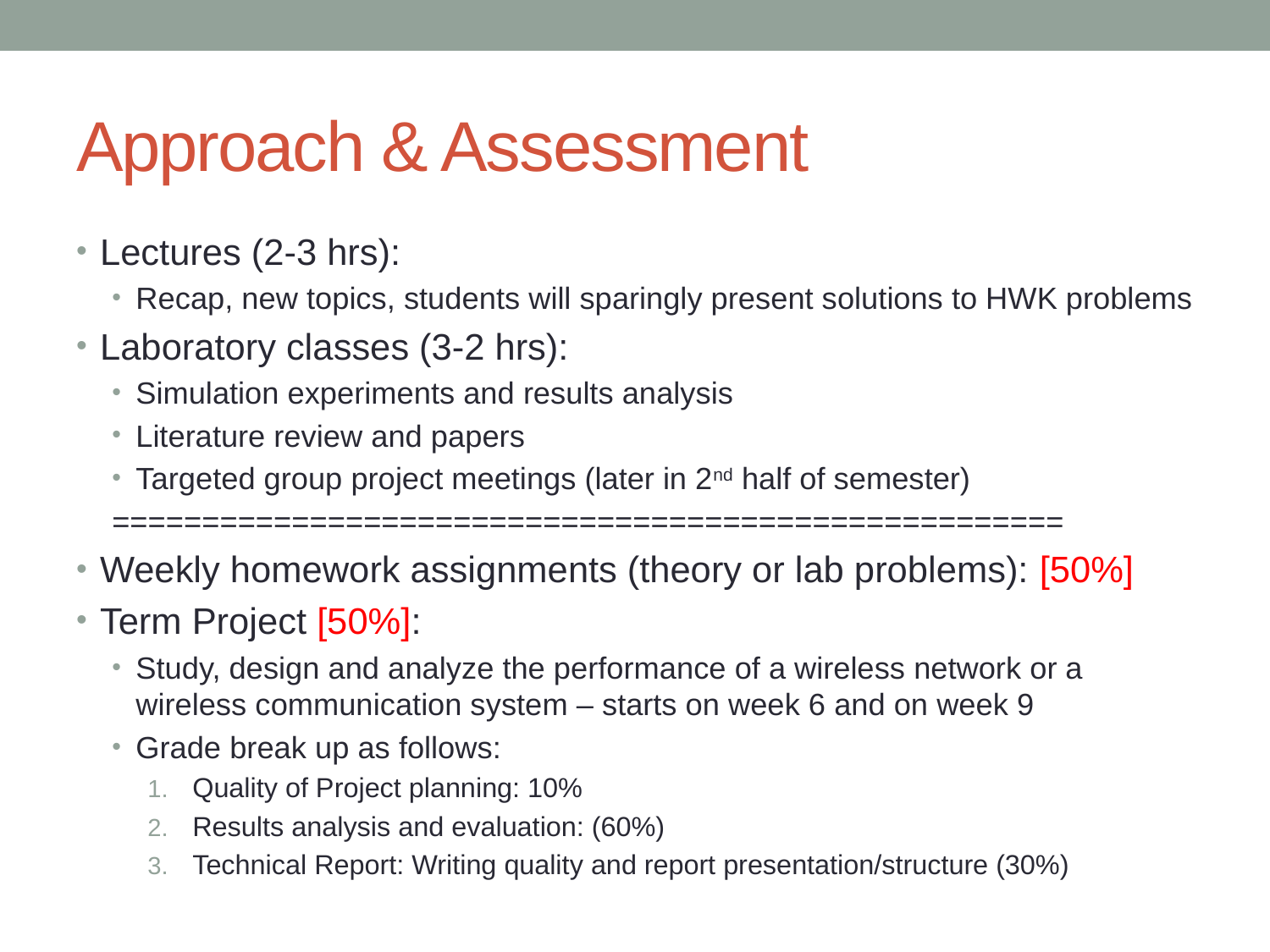

# Approach & Assessment
Lectures (2-3 hrs):
Recap, new topics, students will sparingly present solutions to HWK problems
Laboratory classes (3-2 hrs):
Simulation experiments and results analysis
Literature review and papers
Targeted group project meetings (later in 2nd half of semester)
=====================================================
Weekly homework assignments (theory or lab problems): [50%]
Term Project [50%]:
Study, design and analyze the performance of a wireless network or a wireless communication system – starts on week 6 and on week 9
Grade break up as follows:
Quality of Project planning: 10%
Results analysis and evaluation: (60%)
Technical Report: Writing quality and report presentation/structure (30%)